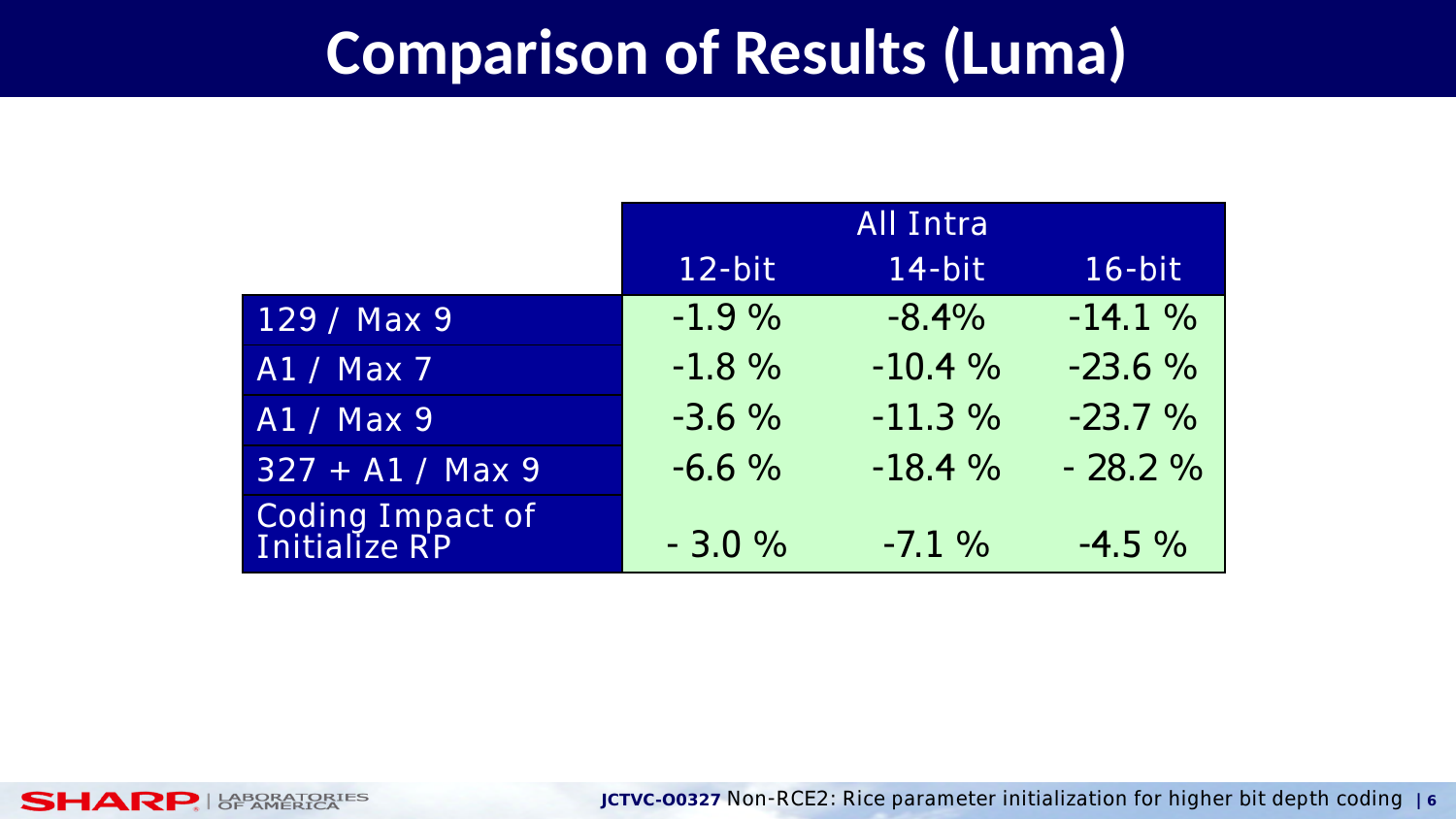

Comparison of Results (Luma)
|  | All Intra |  |  |
| --- | --- | --- | --- |
|  | 12-bit | 14-bit | 16-bit |
| 129 / Max 9 | -1.9 % | -8.4% | -14.1 % |
| A1 / Max 7 | -1.8 % | -10.4 % | -23.6 % |
| A1 / Max 9 | -3.6 % | -11.3 % | -23.7 % |
| 327 + A1 / Max 9 | -6.6 % | -18.4 % | - 28.2 % |
| Coding Impact of Initialize RP | - 3.0 % | -7.1 % | -4.5 % |